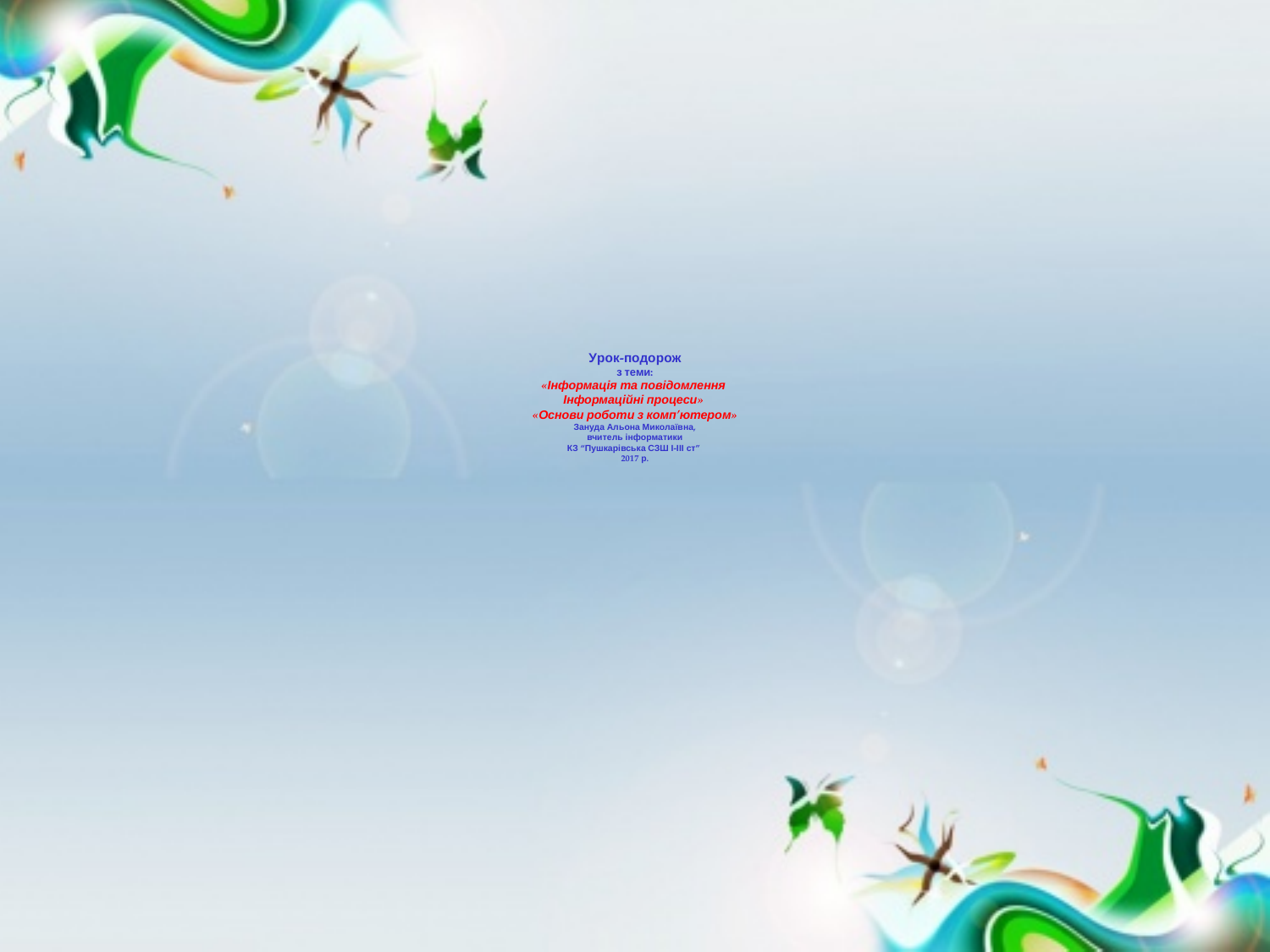

# Урок-подорож з теми: «Інформація та повідомлення Інформаційні процеси» «Основи роботи з комп’ютером» Зануда Альона Миколаївна, вчитель інформатики КЗ “Пушкарівська СЗШ І-ІІІ ст” 2017 р.